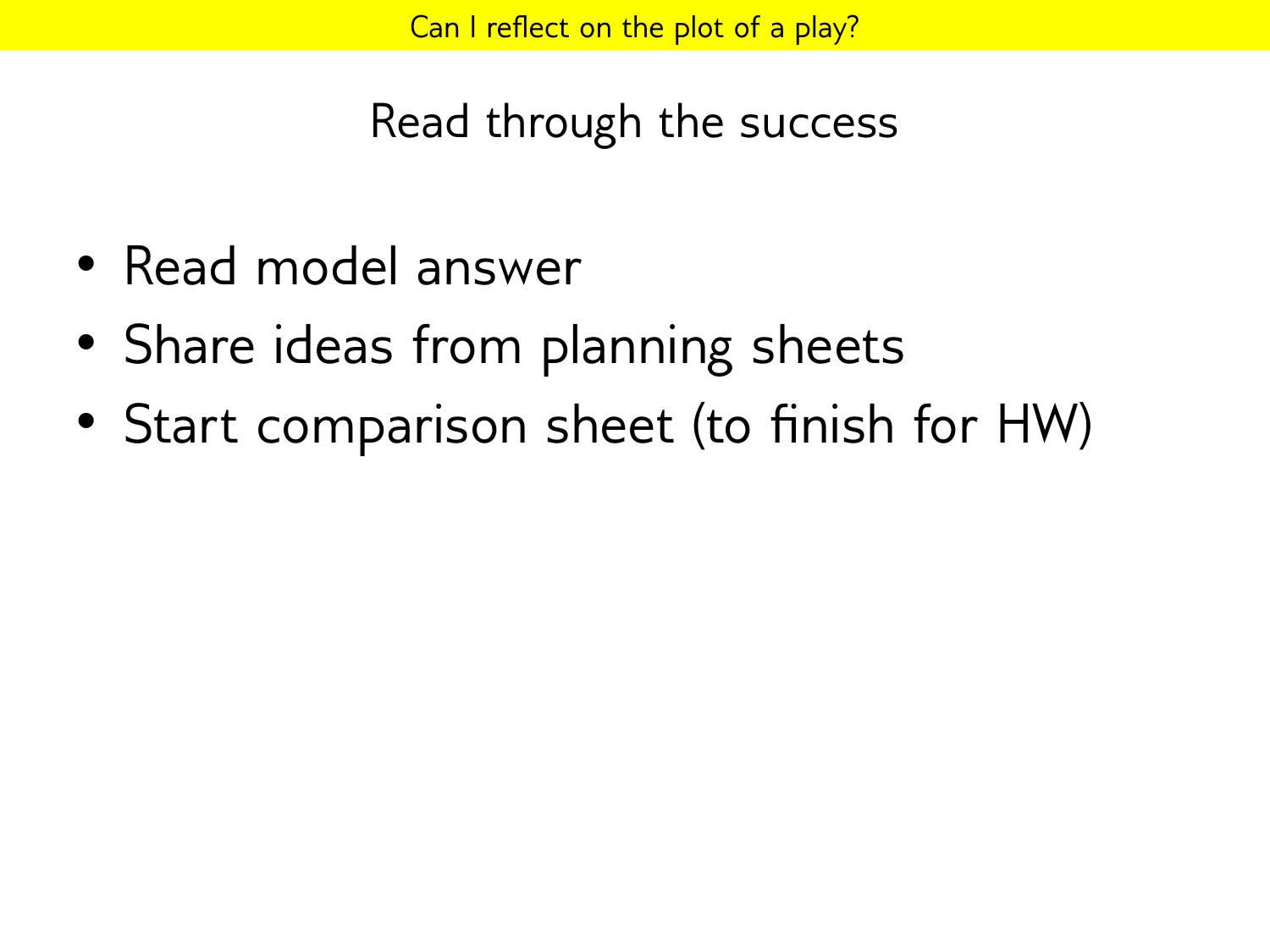

Can I reflect on the plot of a play?
# Read through the success
Read model answer
Share ideas from planning sheets
Start comparison sheet (to finish for HW)